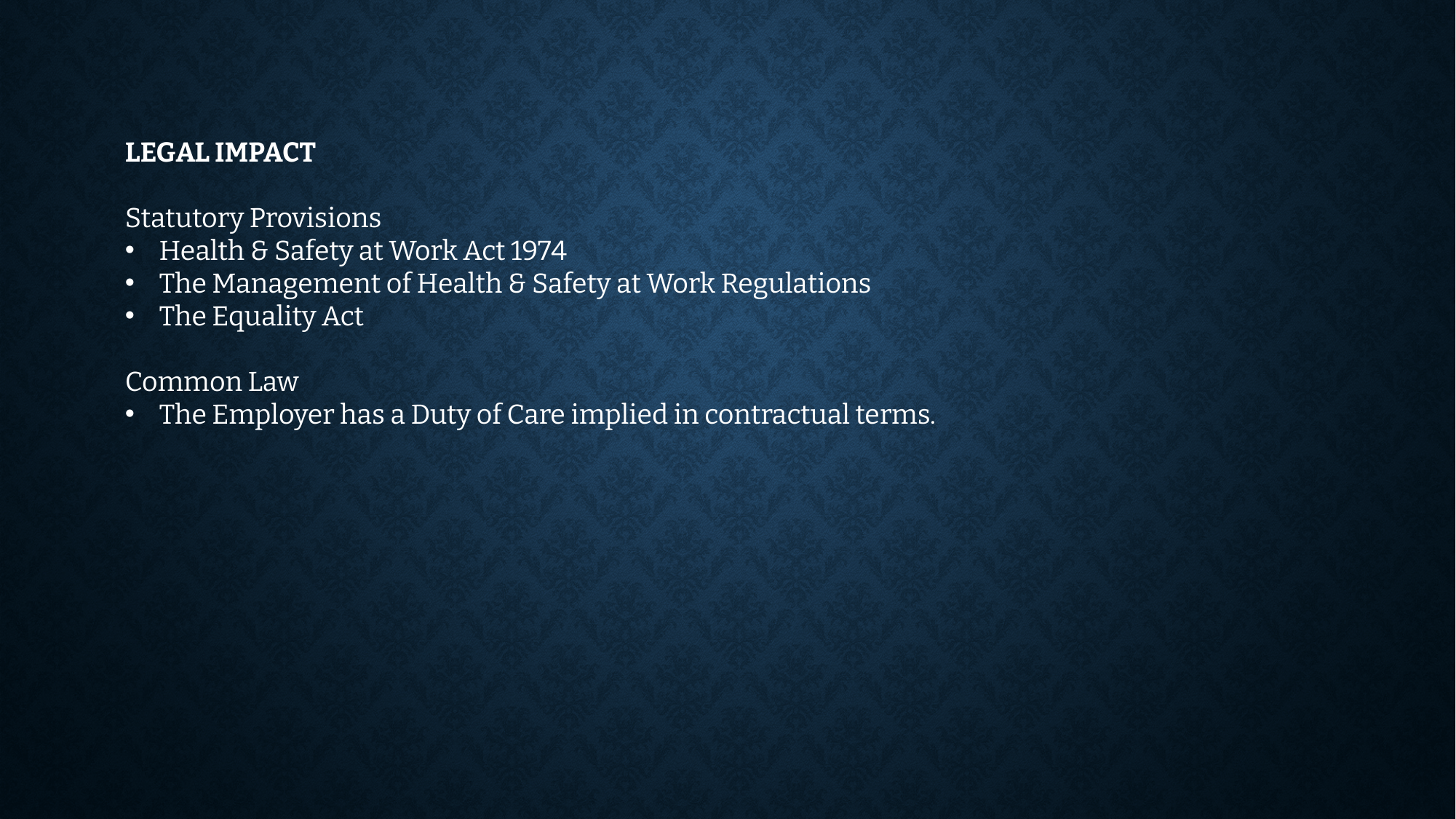

LEGAL IMPACT

Statutory Provisions
Health & Safety at Work Act 1974
The Management of Health & Safety at Work Regulations
The Equality Act

Common Law
The Employer has a Duty of Care implied in contractual terms.